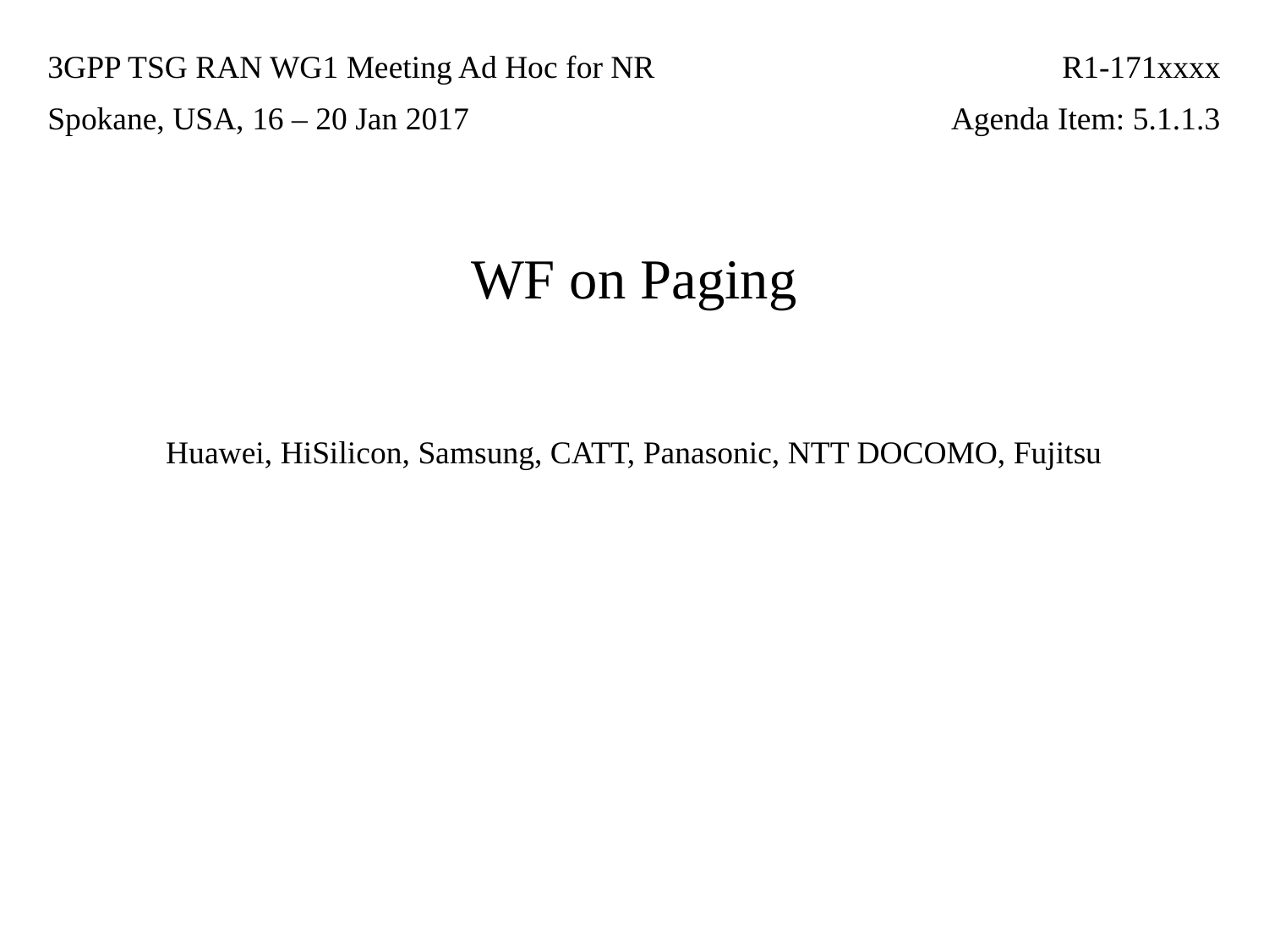

| 3GPP TSG RAN WG1 Meeting Ad Hoc for NR | R1-171xxxx |
| --- | --- |
| Spokane, USA, 16 – 20 Jan 2017 | Agenda Item: 5.1.1.3 |
# WF on Paging
Huawei, HiSilicon, Samsung, CATT, Panasonic, NTT DOCOMO, Fujitsu